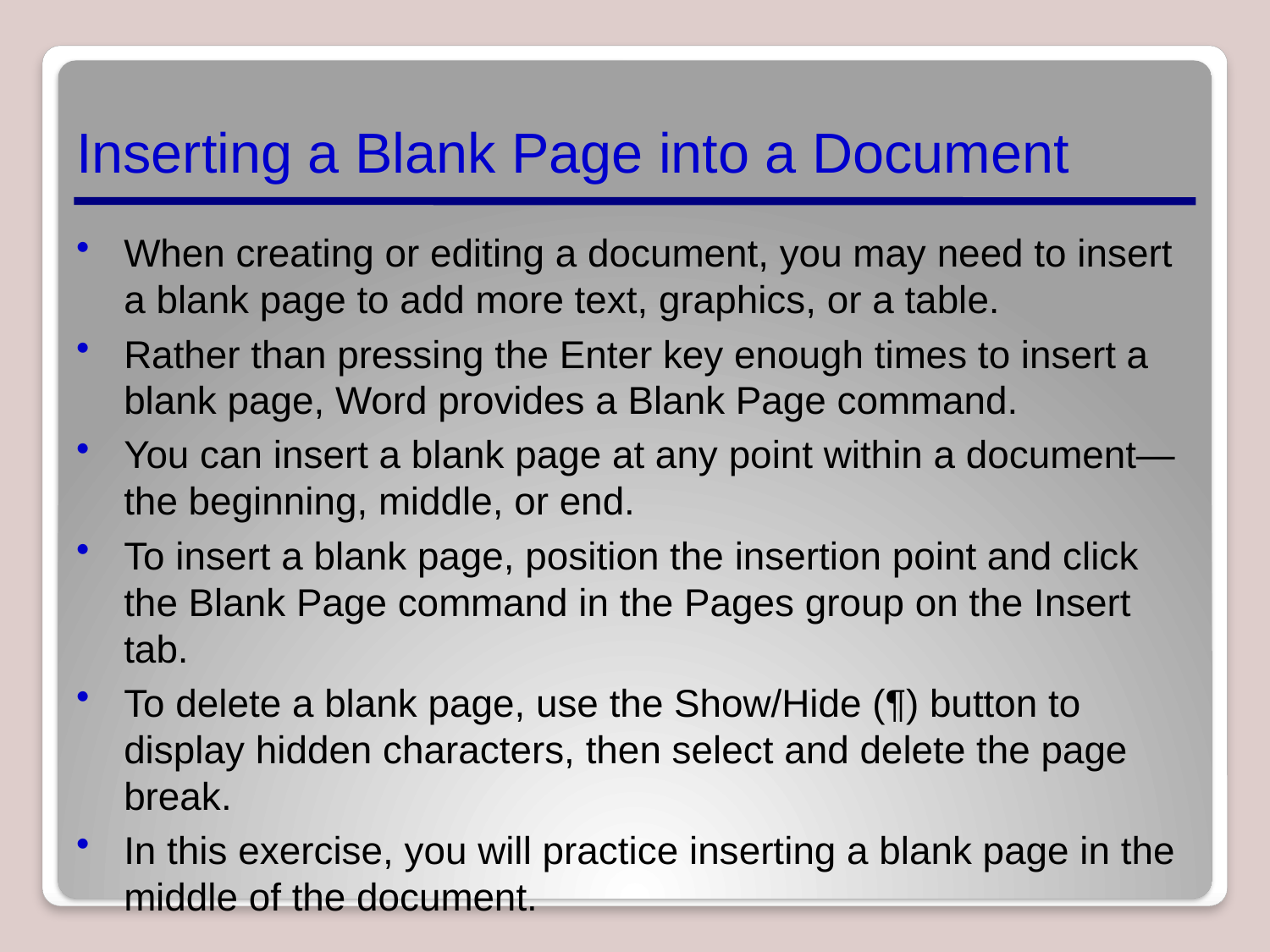

# Inserting a Blank Page into a Document
When creating or editing a document, you may need to insert a blank page to add more text, graphics, or a table.
Rather than pressing the Enter key enough times to insert a blank page, Word provides a Blank Page command.
You can insert a blank page at any point within a document—the beginning, middle, or end.
To insert a blank page, position the insertion point and click the Blank Page command in the Pages group on the Insert tab.
To delete a blank page, use the Show/Hide (¶) button to display hidden characters, then select and delete the page break.
In this exercise, you will practice inserting a blank page in the middle of the document.